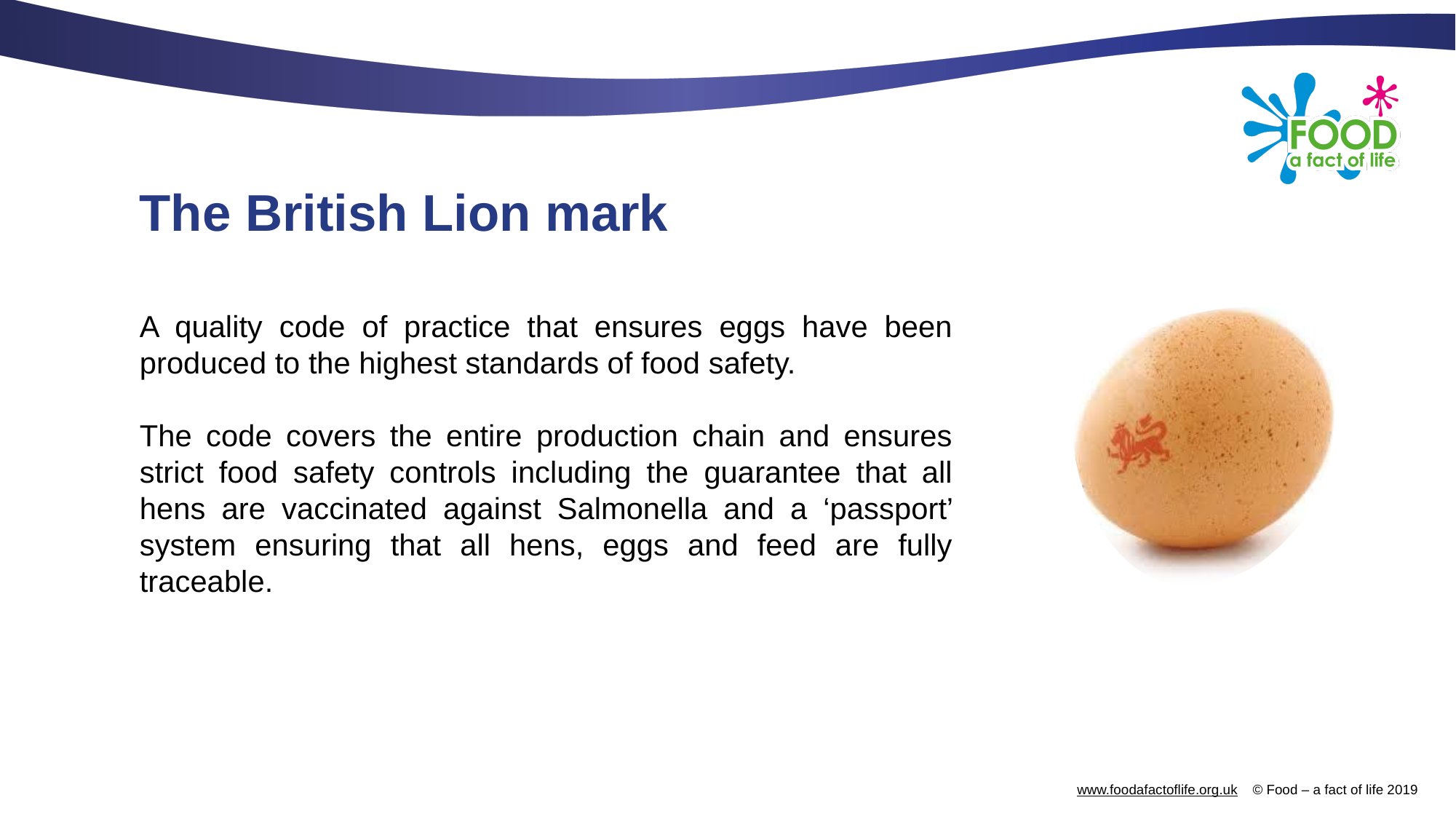

# The British Lion mark
A quality code of practice that ensures eggs have been produced to the highest standards of food safety.

The code covers the entire production chain and ensures strict food safety controls including the guarantee that all hens are vaccinated against Salmonella and a ‘passport’ system ensuring that all hens, eggs and feed are fully traceable.